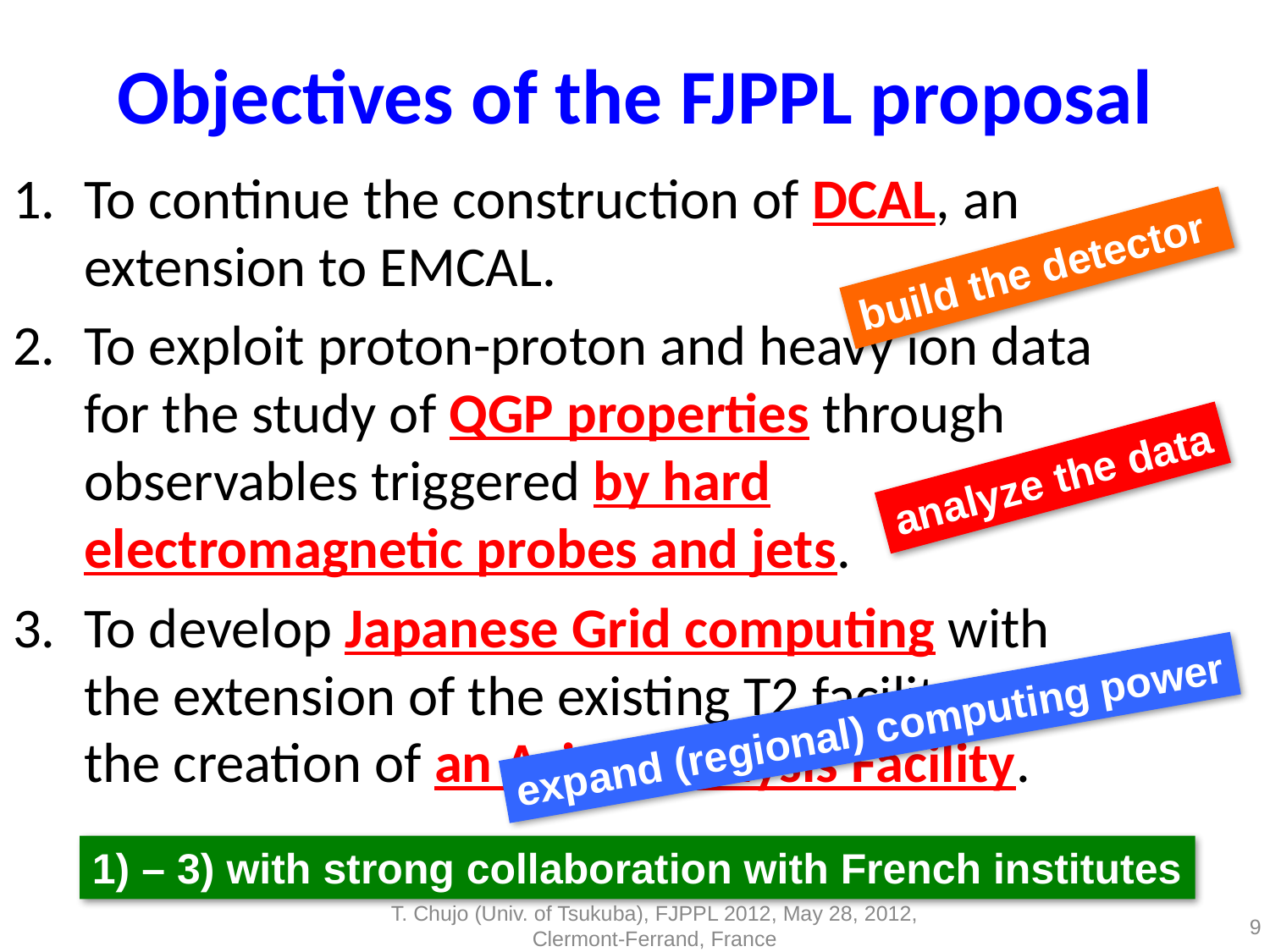

# Objectives of the FJPPL proposal
To continue the construction of DCAL, an extension to EMCAL.
To exploit proton-proton and heavy ion data for the study of QGP properties through observables triggered by hard electromagnetic probes and jets.
To develop Japanese Grid computing with the extension of the existing T2 facility and the creation of an Asian Analysis Facility.
build the detector
analyze the data
expand (regional) computing power
1) – 3) with strong collaboration with French institutes
T. Chujo (Univ. of Tsukuba), FJPPL 2012, May 28, 2012, Clermont-Ferrand, France
9